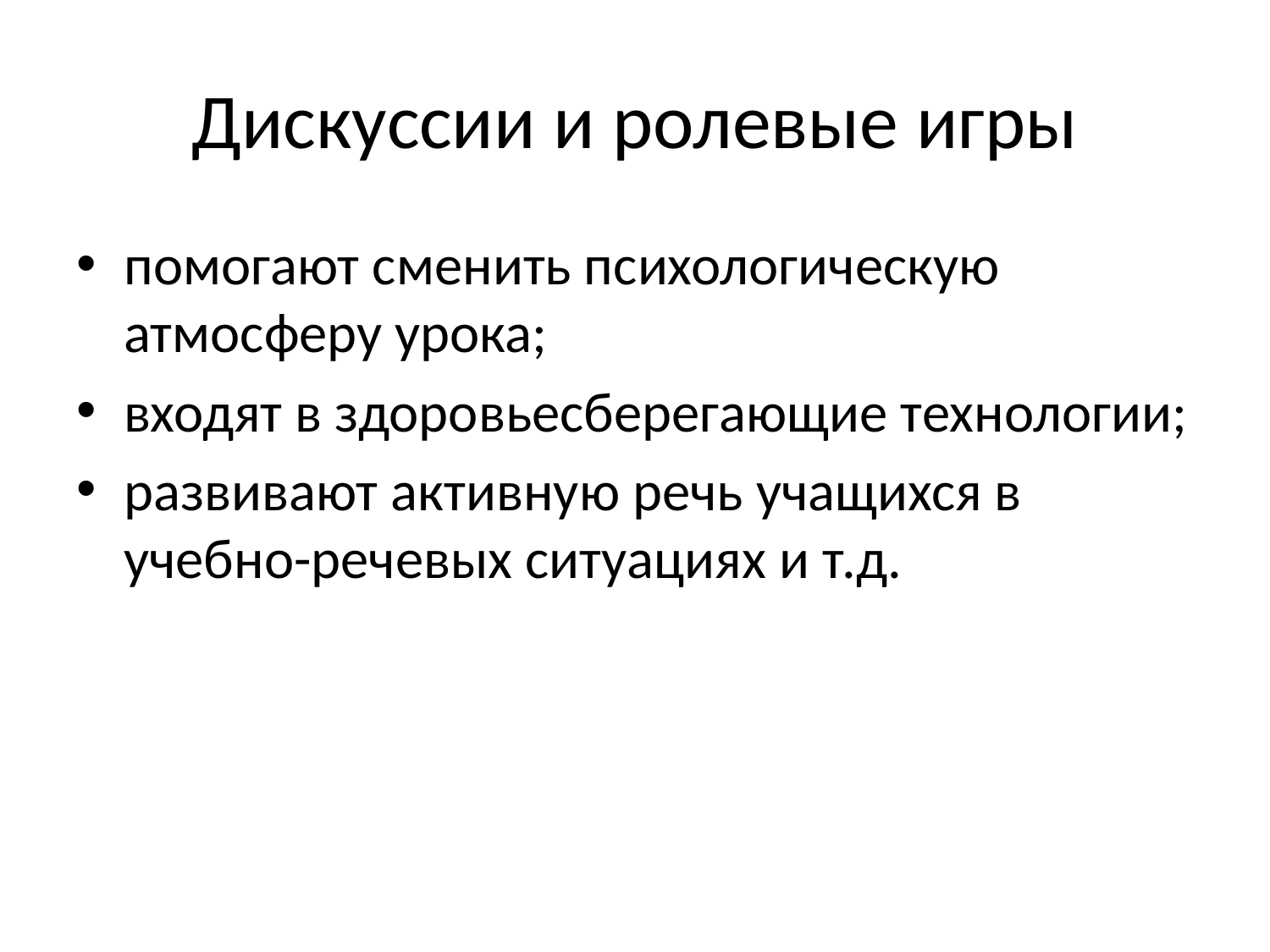

# Дискуссии и ролевые игры
помогают сменить психологическую атмосферу урока;
входят в здоровьесберегающие технологии;
развивают активную речь учащихся в учебно-речевых ситуациях и т.д.